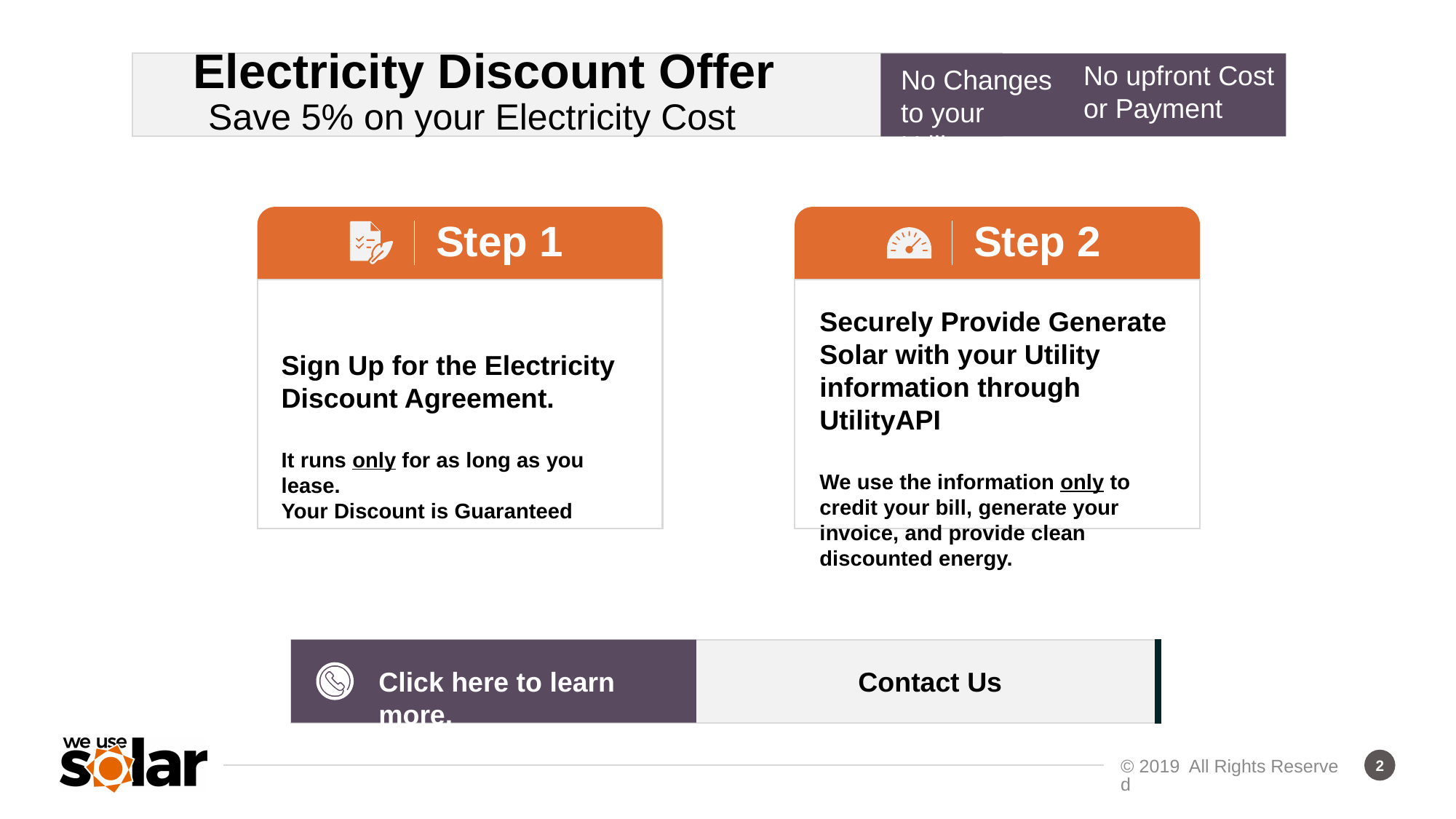

# Electricity Discount Offer
No upfront Cost or Payment

No Changes to your Utility
Save 5% on your Electricity Cost

Step 1

Step 2

Sign Up for the Electricity Discount Agreement.

It runs only for as long as you lease.
Your Discount is Guaranteed
Securely Provide Generate Solar with your Utility information through UtilityAPI

We use the information only to credit your bill, generate your invoice, and provide clean discounted energy.

Click here to learn more.
Contact Us
2
© 2019  All Rights Reserved